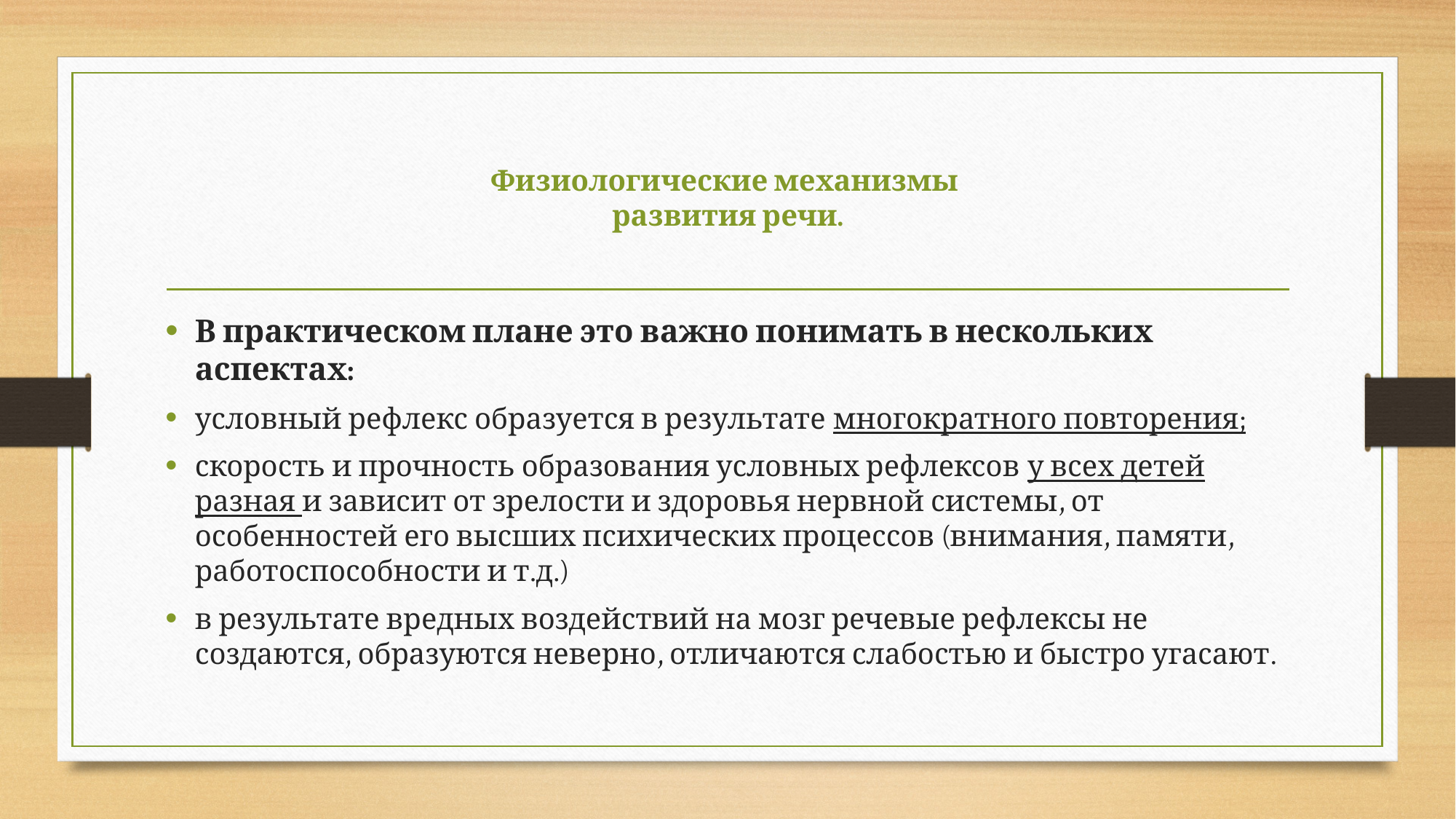

# Физиологические механизмы развития речи.
В практическом плане это важно понимать в нескольких аспектах:
условный рефлекс образуется в результате многократного повторения;
скорость и прочность образования условных рефлексов у всех детей разная и зависит от зрелости и здоровья нервной системы, от особенностей его высших психических процессов (внимания, памяти, работоспособности и т.д.)
в результате вредных воздействий на мозг речевые рефлексы не создаются, образуются неверно, отличаются слабостью и быстро угасают.